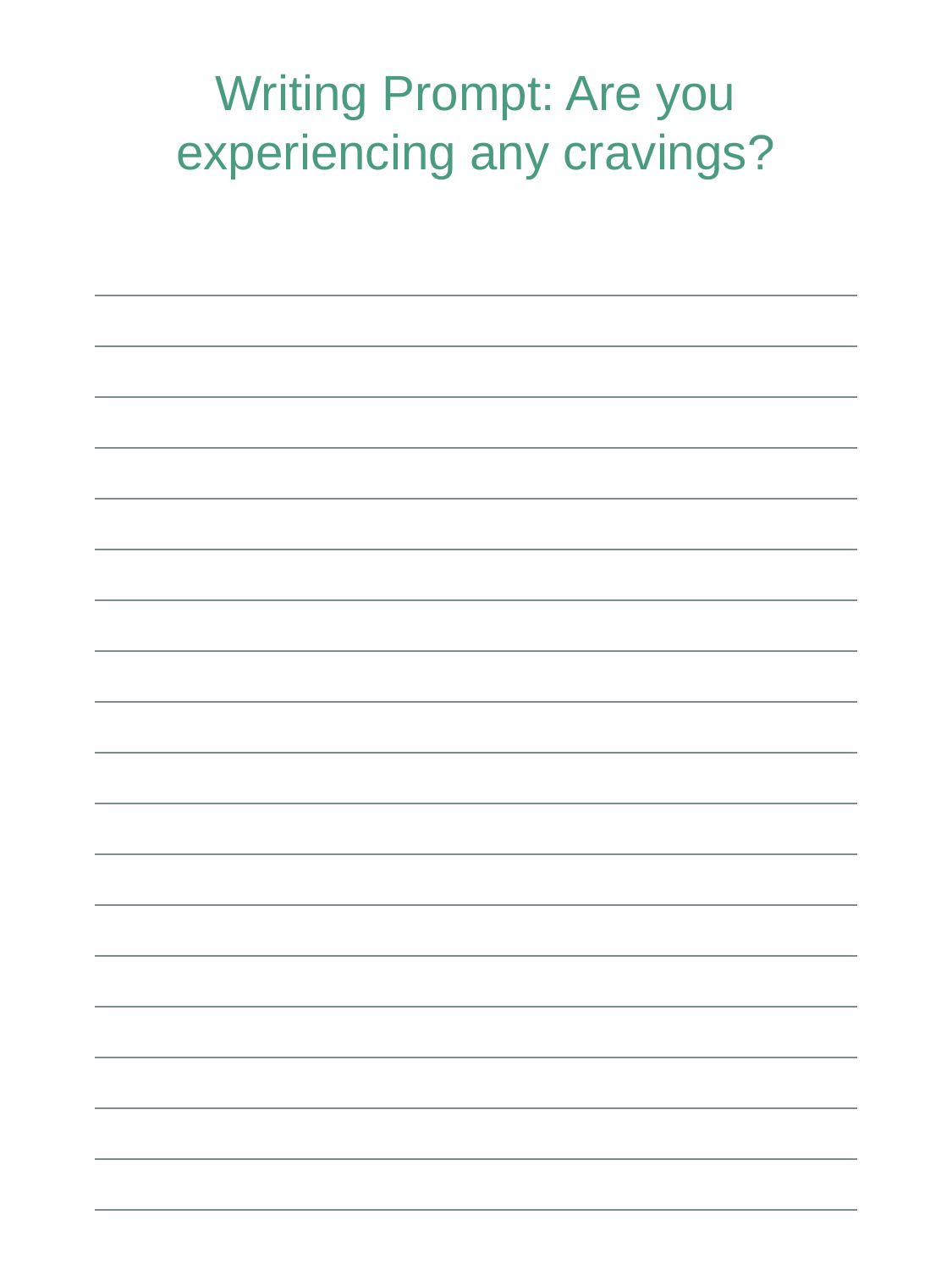

Writing Prompt: Are you experiencing any cravings?
|  |
| --- |
|  |
|  |
|  |
|  |
|  |
|  |
|  |
|  |
|  |
|  |
|  |
|  |
|  |
|  |
|  |
|  |
|  |